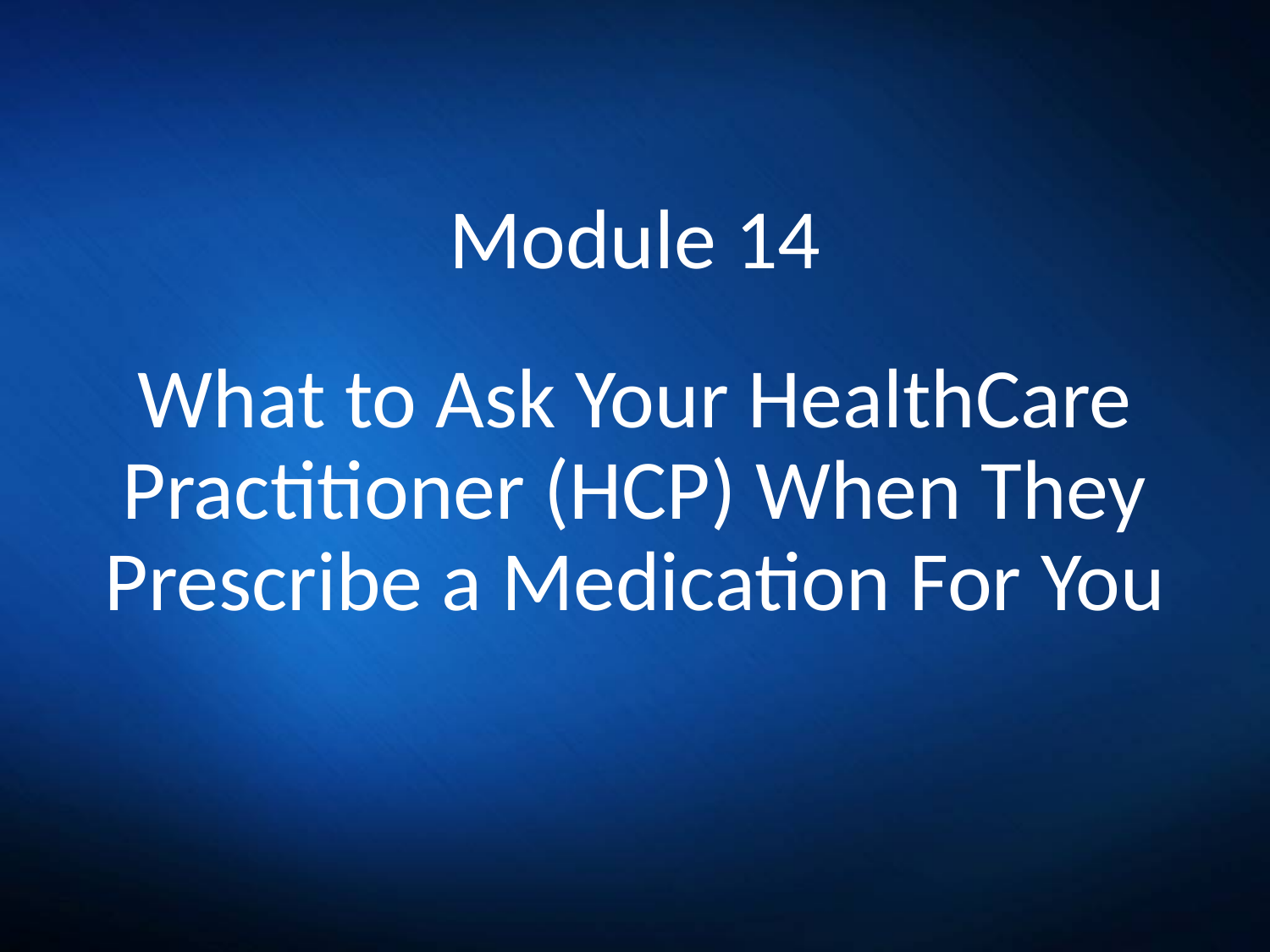

Module 14

What to Ask Your HealthCare Practitioner (HCP) When They Prescribe a Medication For You